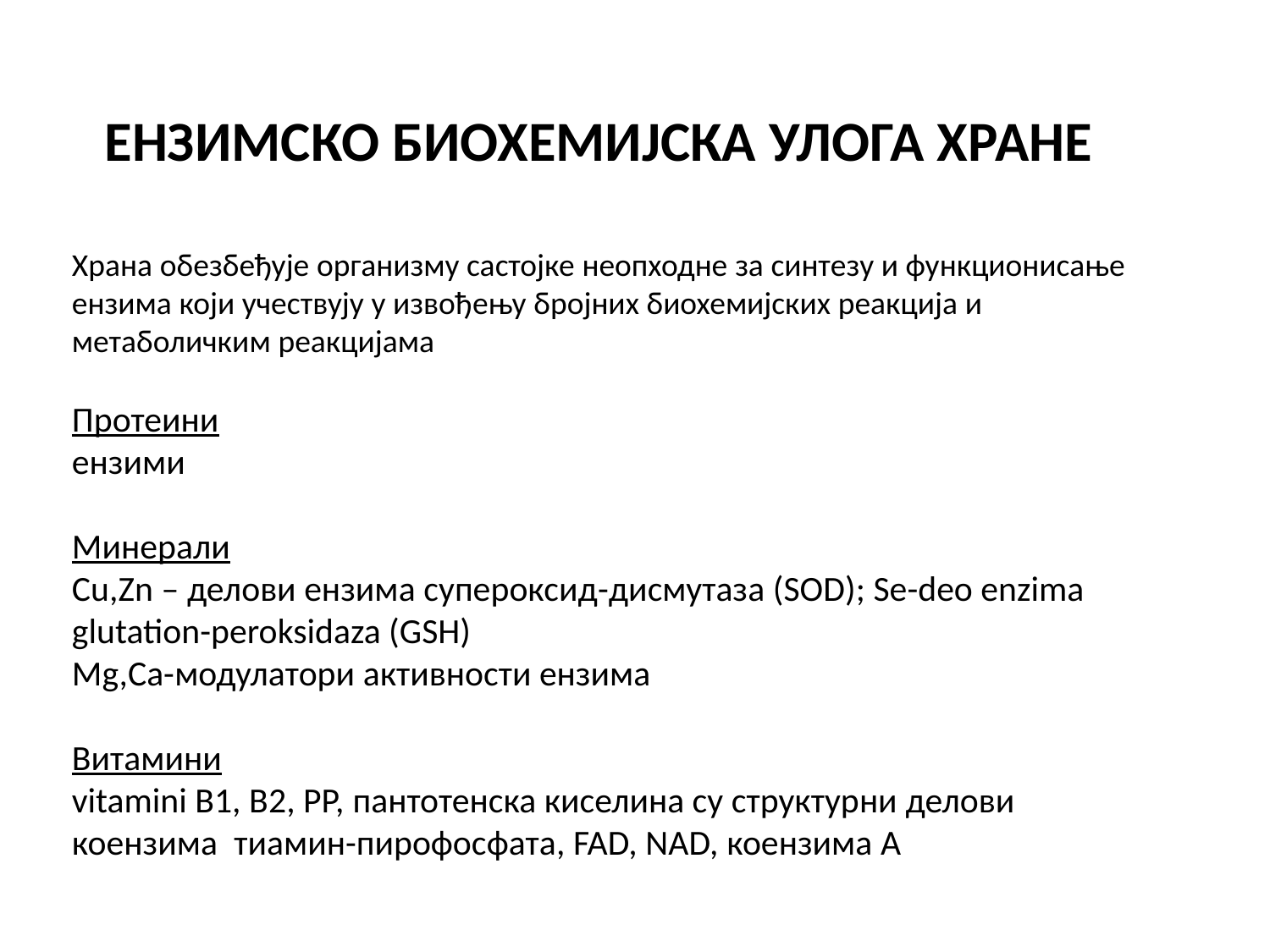

ЕНЗИМСКО БИОХЕМИЈСКА УЛОГА ХРАНЕ
Храна обезбеђује организму састојке неопходне за синтезу и функционисање ензима који учествују у извођењу бројних биохемијских реакција и метаболичким реакцијама

Протеини
ензими

Минерали
Cu,Zn – делови ензима супероксид-дисмутаза (SOD); Se-deo enzima glutation-peroksidaza (GSH)
Mg,Ca-модулатори активности ензима

Витамини
vitamini B1, B2, PP, пантотенска киселина су структурни делови коензима  тиамин-пирофосфата, FAD, NAD, коензима A